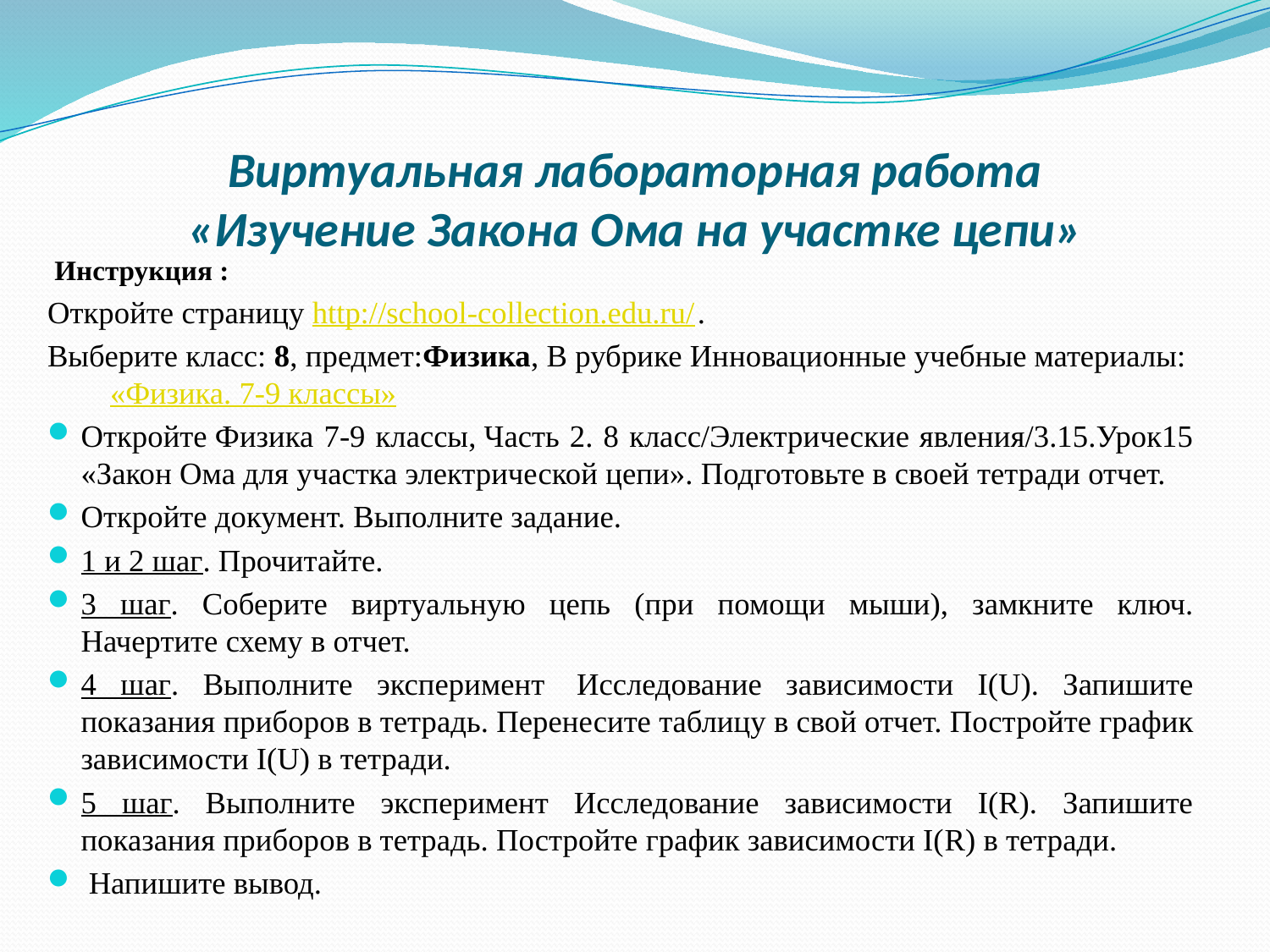

# Виртуальная лабораторная работа «Изучение Закона Ома на участке цепи»
 Инструкция :
Откройте страницу http://school-collection.edu.ru/.
Выберите класс: 8, предмет:Физика, В рубрике Инновационные учебные материалы: «Физика. 7-9 классы»
Откройте Физика 7-9 классы, Часть 2. 8 класс/Электрические явления/3.15.Урок15 «Закон Ома для участка электрической цепи». Подготовьте в своей тетради отчет.
Откройте документ. Выполните задание.
1 и 2 шаг. Прочитайте.
3 шаг. Соберите виртуальную цепь (при помощи мыши), замкните ключ. Начертите схему в отчет.
4 шаг. Выполните эксперимент  Исследование зависимости I(U). Запишите показания приборов в тетрадь. Перенесите таблицу в свой отчет. Постройте график зависимости I(U) в тетради.
5 шаг. Выполните эксперимент Исследование зависимости I(R). Запишите показания приборов в тетрадь. Постройте график зависимости I(R) в тетради.
 Напишите вывод.